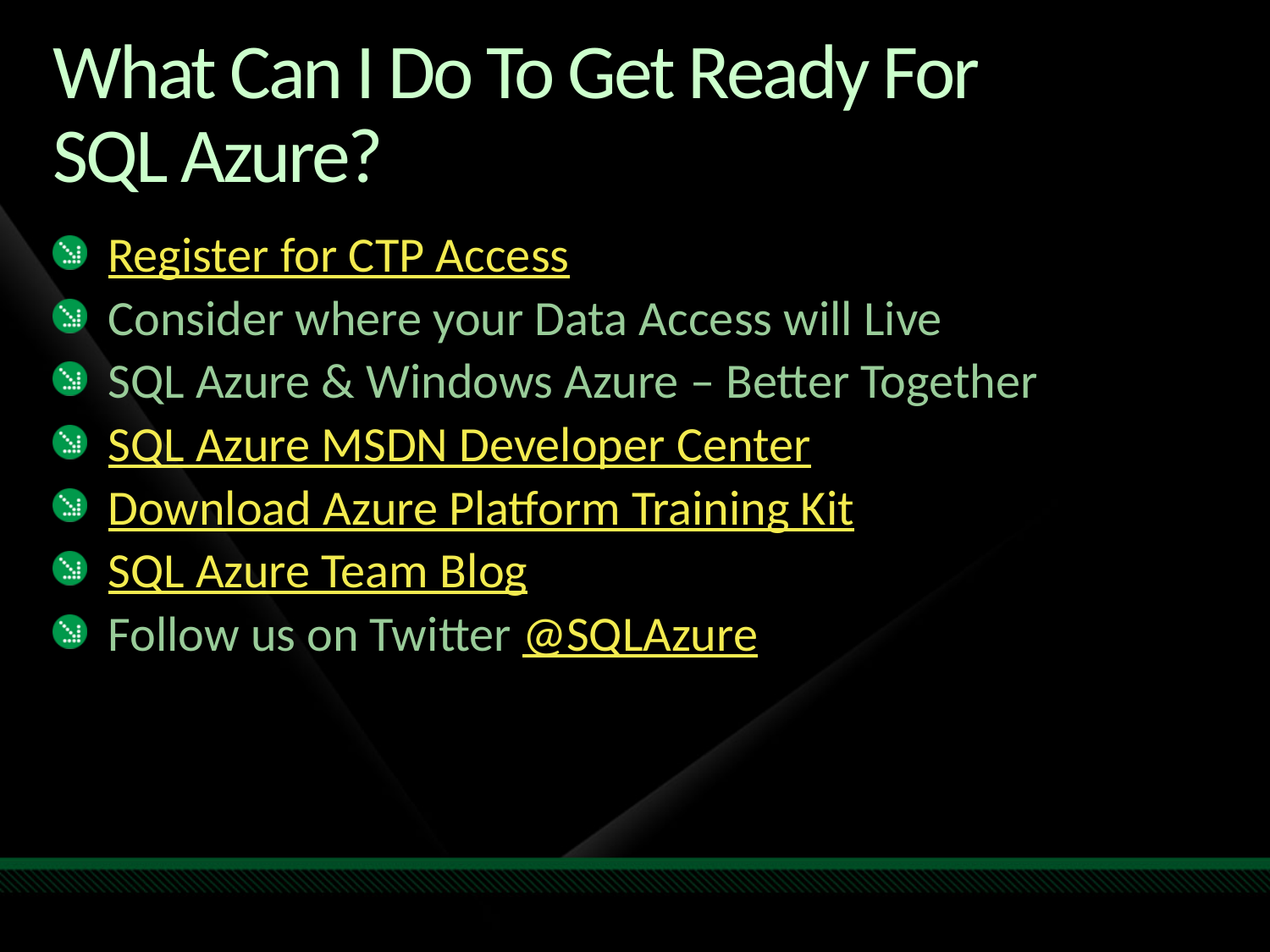

# What Can I Do To Get Ready For SQL Azure?
Register for CTP Access
Consider where your Data Access will Live
SQL Azure & Windows Azure – Better Together
SQL Azure MSDN Developer Center
Download Azure Platform Training Kit
SQL Azure Team Blog
Follow us on Twitter @SQLAzure